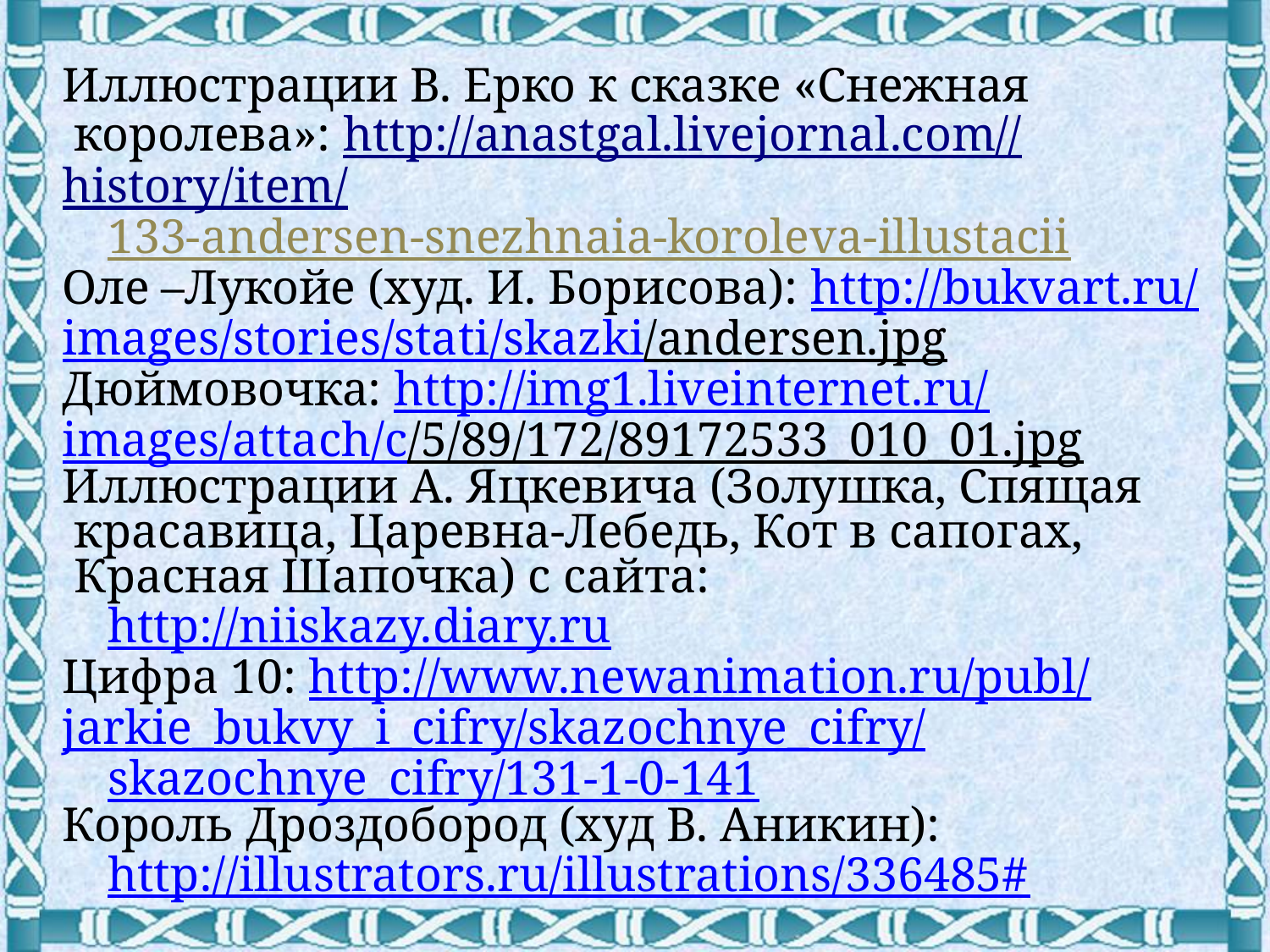

Иллюстрации В. Ерко к сказке «Снежная
 королева»: http://anastgal.livejornal.com//
history/item/133-andersen-snezhnaia-koroleva-illustacii
Оле –Лукойе (худ. И. Борисова): http://bukvart.ru/
images/stories/stati/skazki/andersen.jpg
Дюймовочка: http://img1.liveinternet.ru/
images/attach/c/5/89/172/89172533_010_01.jpg
Иллюстрации А. Яцкевича (Золушка, Спящая
 красавица, Царевна-Лебедь, Кот в сапогах,
 Красная Шапочка) с сайта: http://niiskazy.diary.ru
Цифра 10: http://www.newanimation.ru/publ/
jarkie_bukvy_i_cifry/skazochnye_cifry/skazochnye_cifry/131-1-0-141
Король Дроздобород (худ В. Аникин): http://illustrators.ru/illustrations/336485#